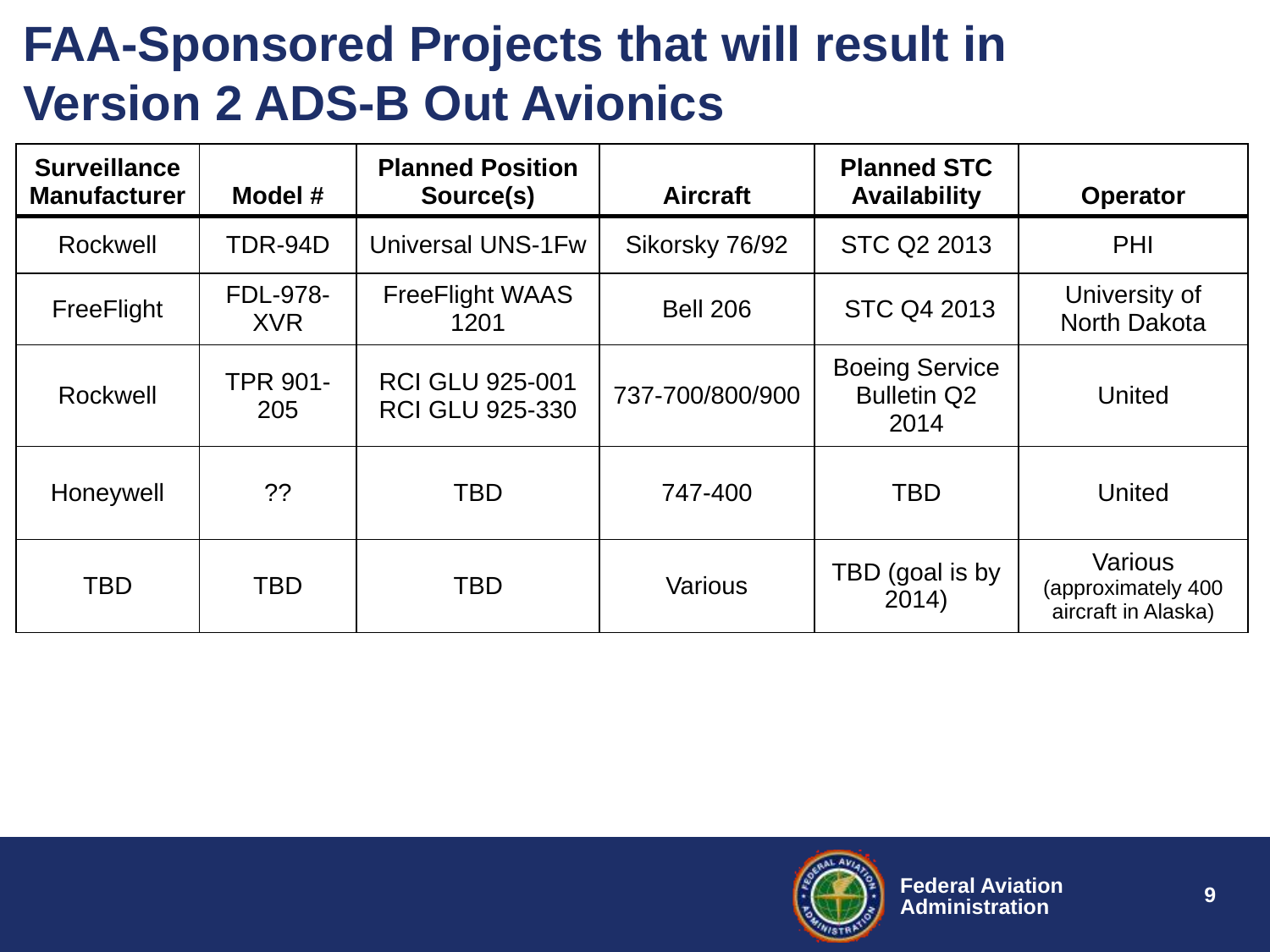

FAA-Sponsored Projects that will result in
Version 2 ADS-B Out Avionics
| Surveillance Manufacturer | Model # | Planned Position Source(s) | Aircraft | Planned STC Availability | Operator |
| --- | --- | --- | --- | --- | --- |
| Rockwell | TDR-94D | Universal UNS-1Fw | Sikorsky 76/92 | STC Q2 2013 | PHI |
| FreeFlight | FDL-978-XVR | FreeFlight WAAS 1201 | Bell 206 | STC Q4 2013 | University of North Dakota |
| Rockwell | TPR 901-205 | RCI GLU 925-001 RCI GLU 925-330 | 737-700/800/900 | Boeing Service Bulletin Q2 2014 | United |
| Honeywell | ?? | TBD | 747-400 | TBD | United |
| TBD | TBD | TBD | Various | TBD (goal is by 2014) | Various (approximately 400 aircraft in Alaska) |